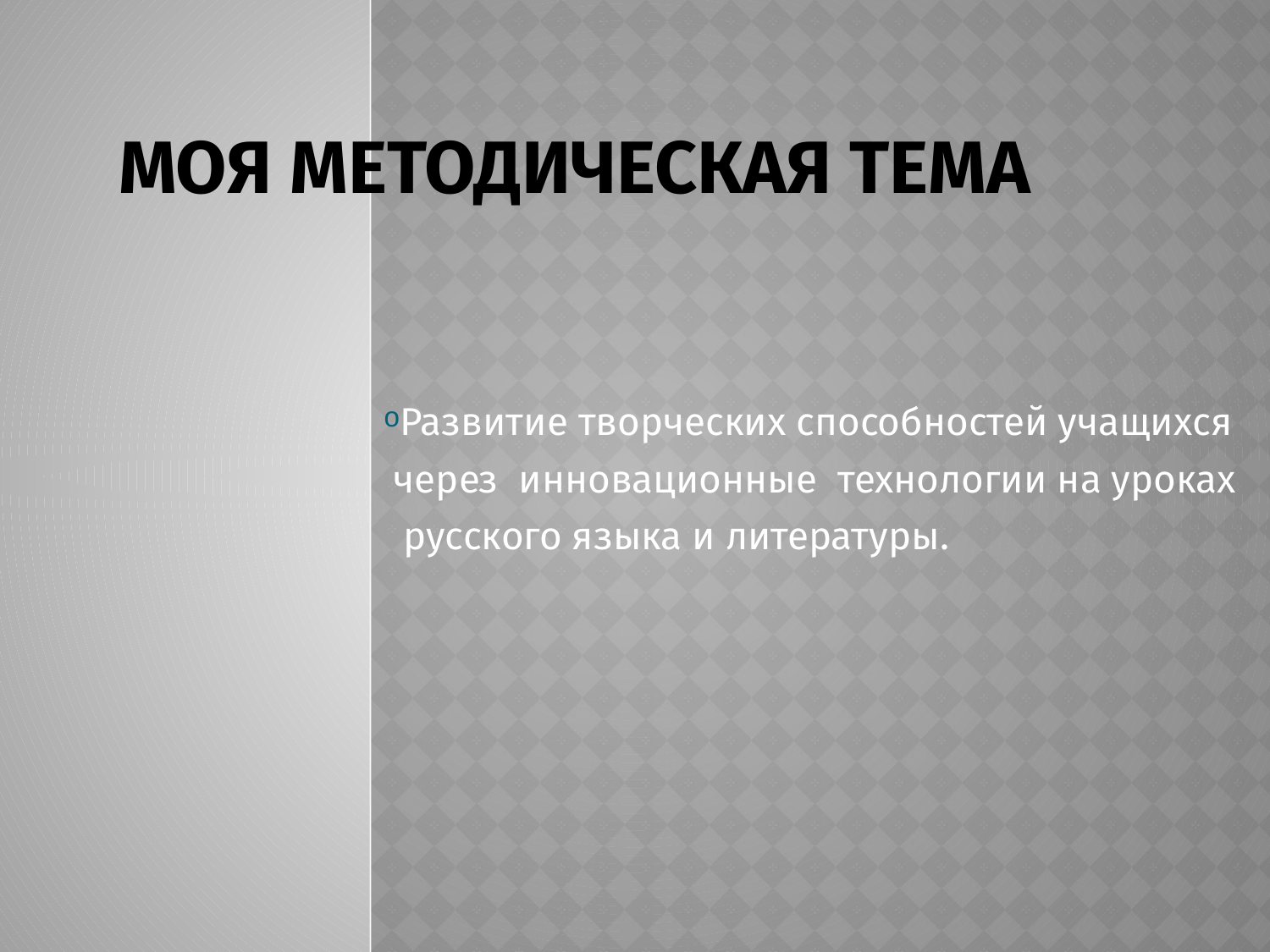

# Моя методическая тема
Развитие творческих способностей учащихся
 через  инновационные  технологии на уроках
  русского языка и литературы.